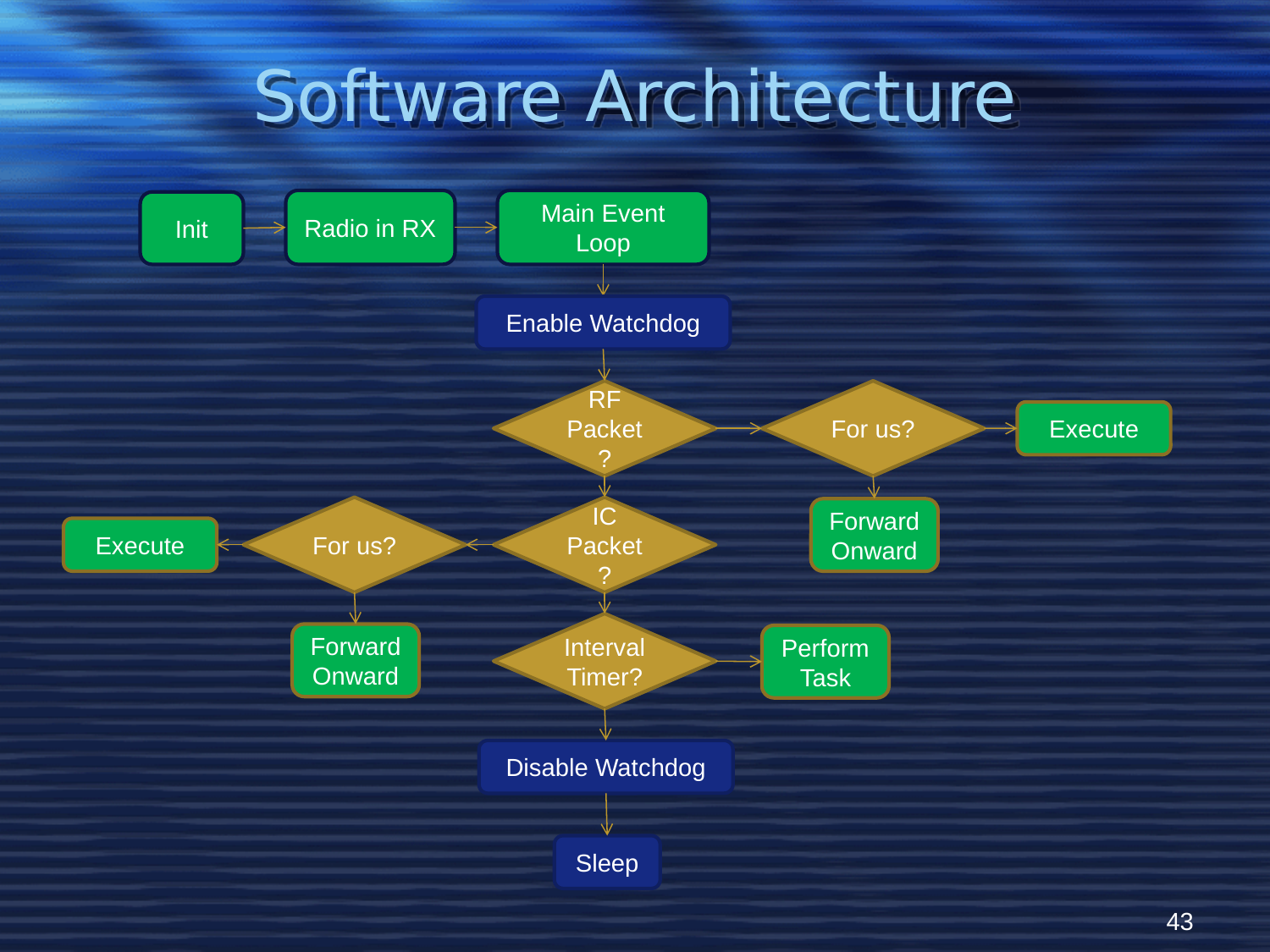

# Software Architecture
Radio in RX
Main Event Loop
Init
Enable Watchdog
RF Packet?
For us?
Execute
For us?
IC Packet?
Forward
Onward
Execute
Interval Timer?
Forward
Onward
Perform Task
Disable Watchdog
Sleep
43